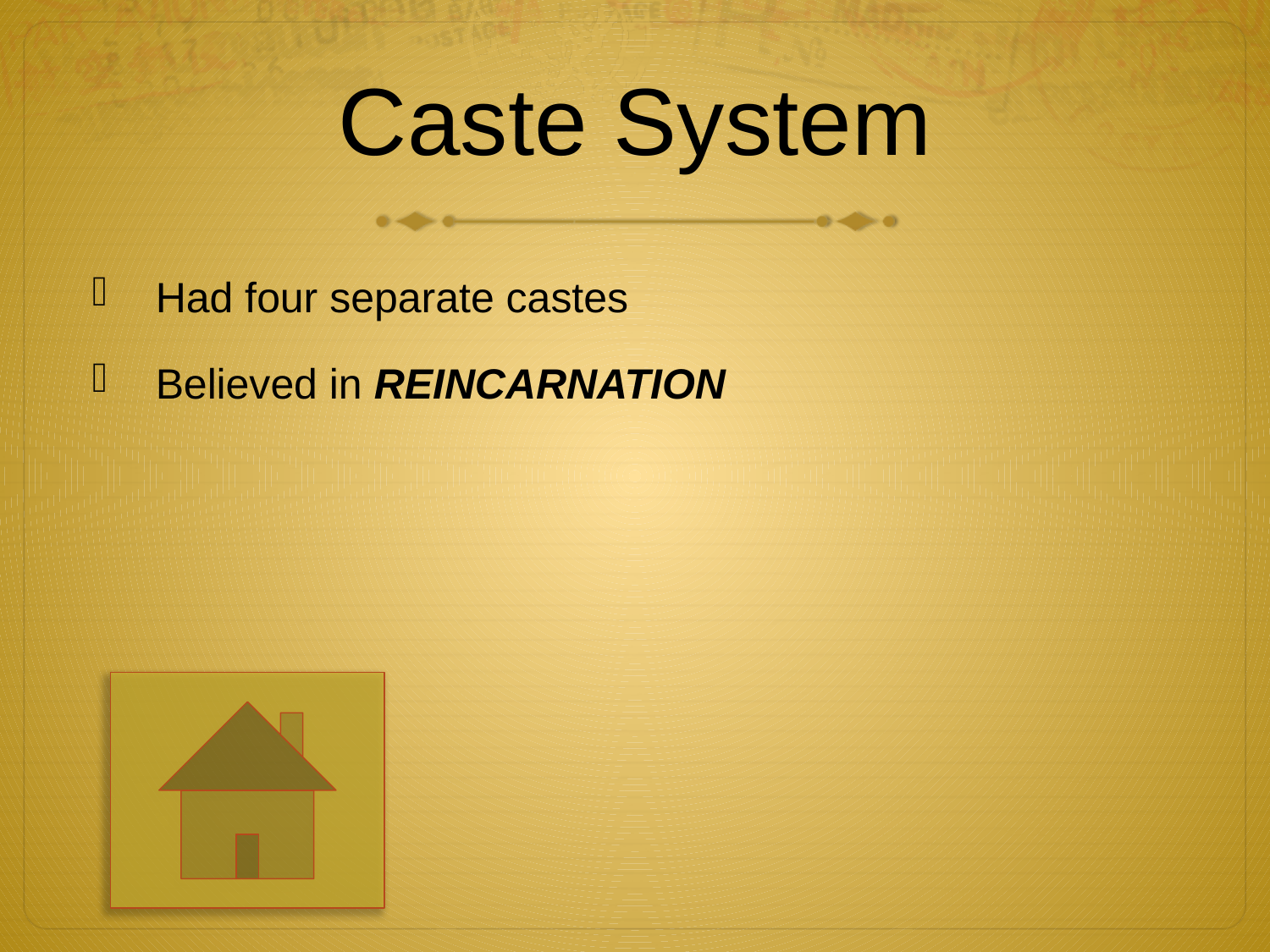

# Caste System
Had four separate castes
Believed in REINCARNATION